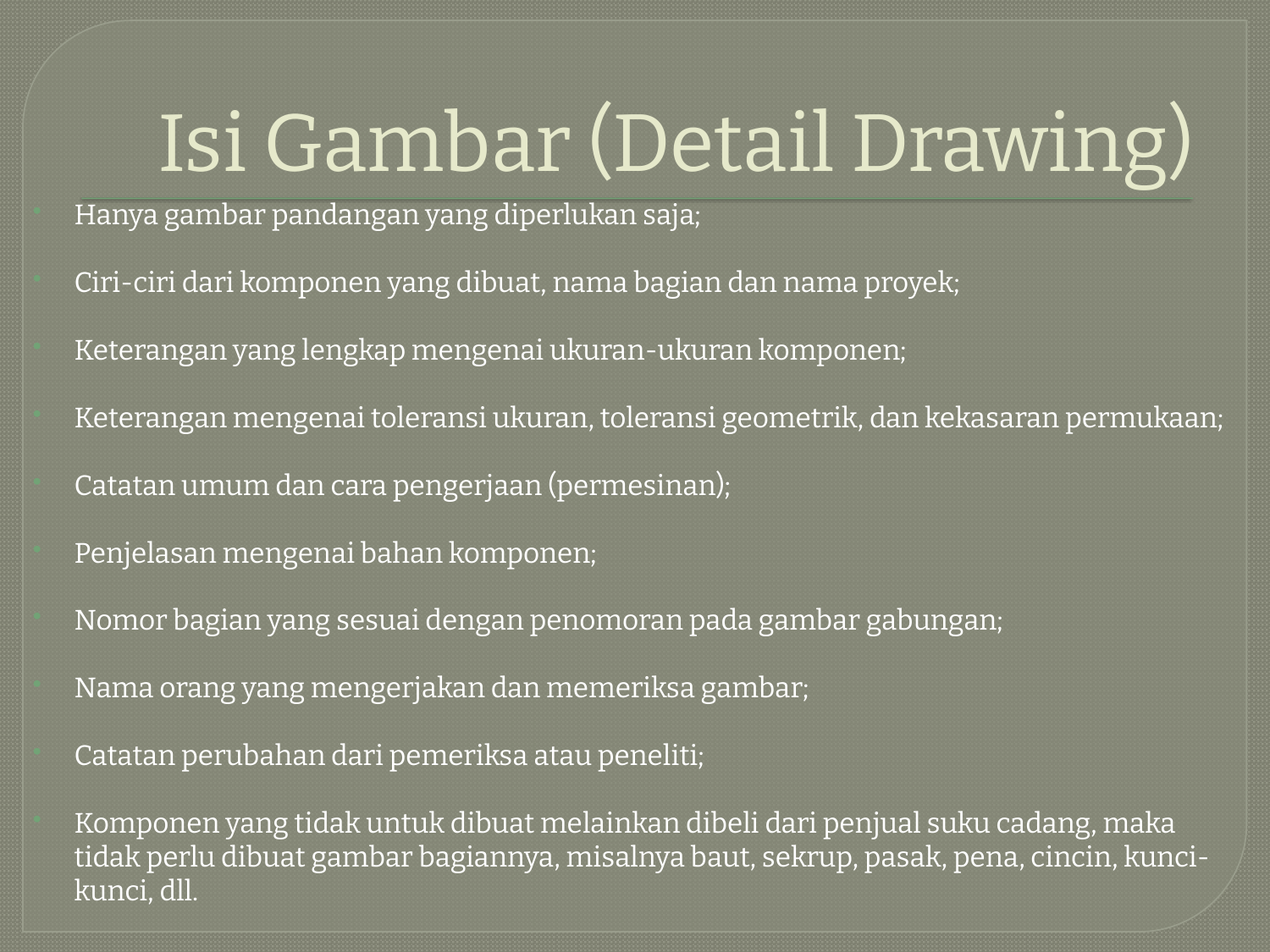

# Isi Gambar (Detail Drawing)
Hanya gambar pandangan yang diperlukan saja;

Ciri-ciri dari komponen yang dibuat, nama bagian dan nama proyek;

Keterangan yang lengkap mengenai ukuran-ukuran komponen;

Keterangan mengenai toleransi ukuran, toleransi geometrik, dan kekasaran permukaan;

Catatan umum dan cara pengerjaan (permesinan);

Penjelasan mengenai bahan komponen;

Nomor bagian yang sesuai dengan penomoran pada gambar gabungan;

Nama orang yang mengerjakan dan memeriksa gambar;

Catatan perubahan dari pemeriksa atau peneliti;

Komponen yang tidak untuk dibuat melainkan dibeli dari penjual suku cadang, maka tidak perlu dibuat gambar bagiannya, misalnya baut, sekrup, pasak, pena, cincin, kunci-kunci, dll.